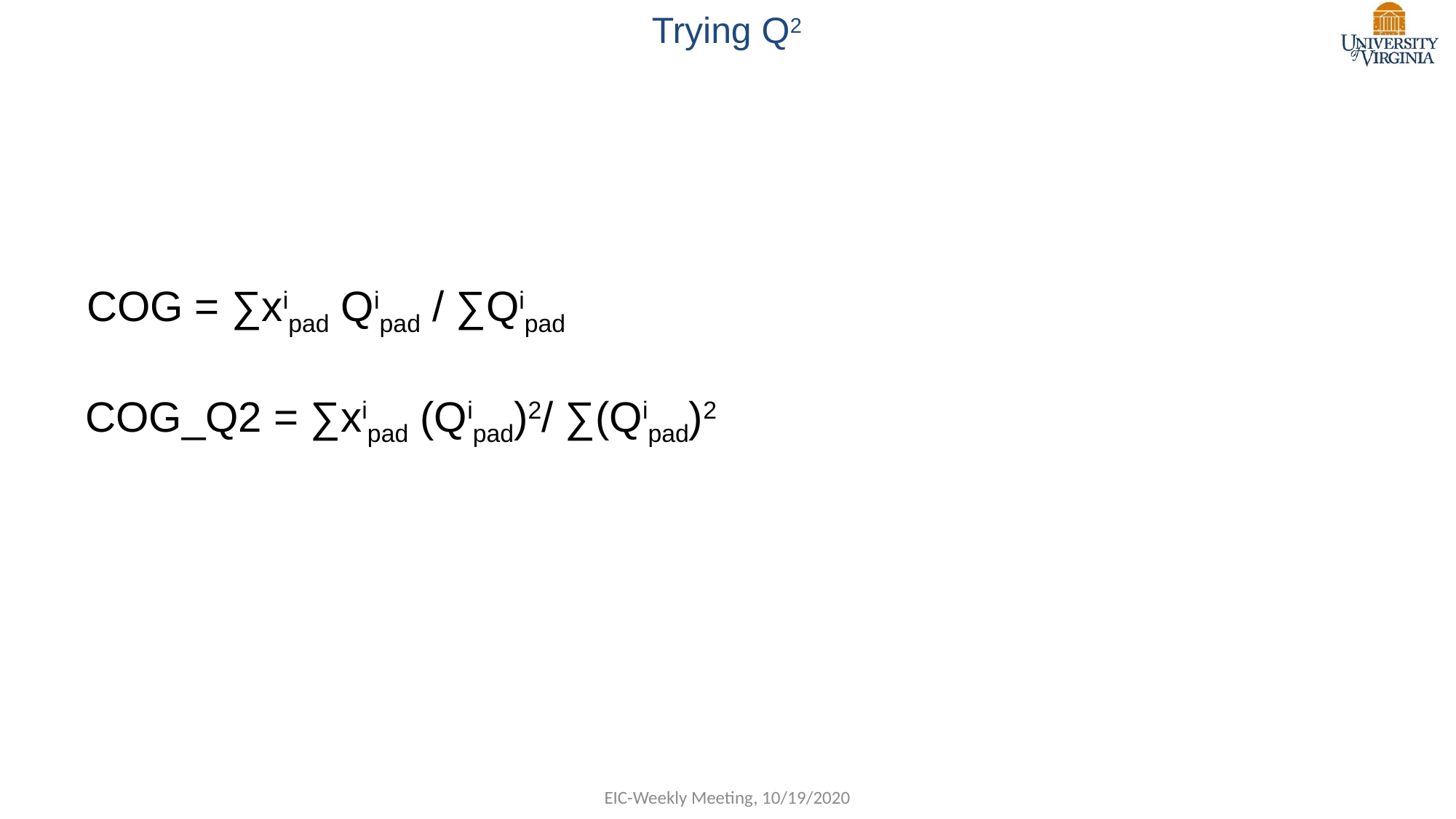

Trying Q2
COG = ∑xipad Qipad / ∑Qipad
COG_Q2 = ∑xipad (Qipad)2/ ∑(Qipad)2
EIC-Weekly Meeting, 10/19/2020